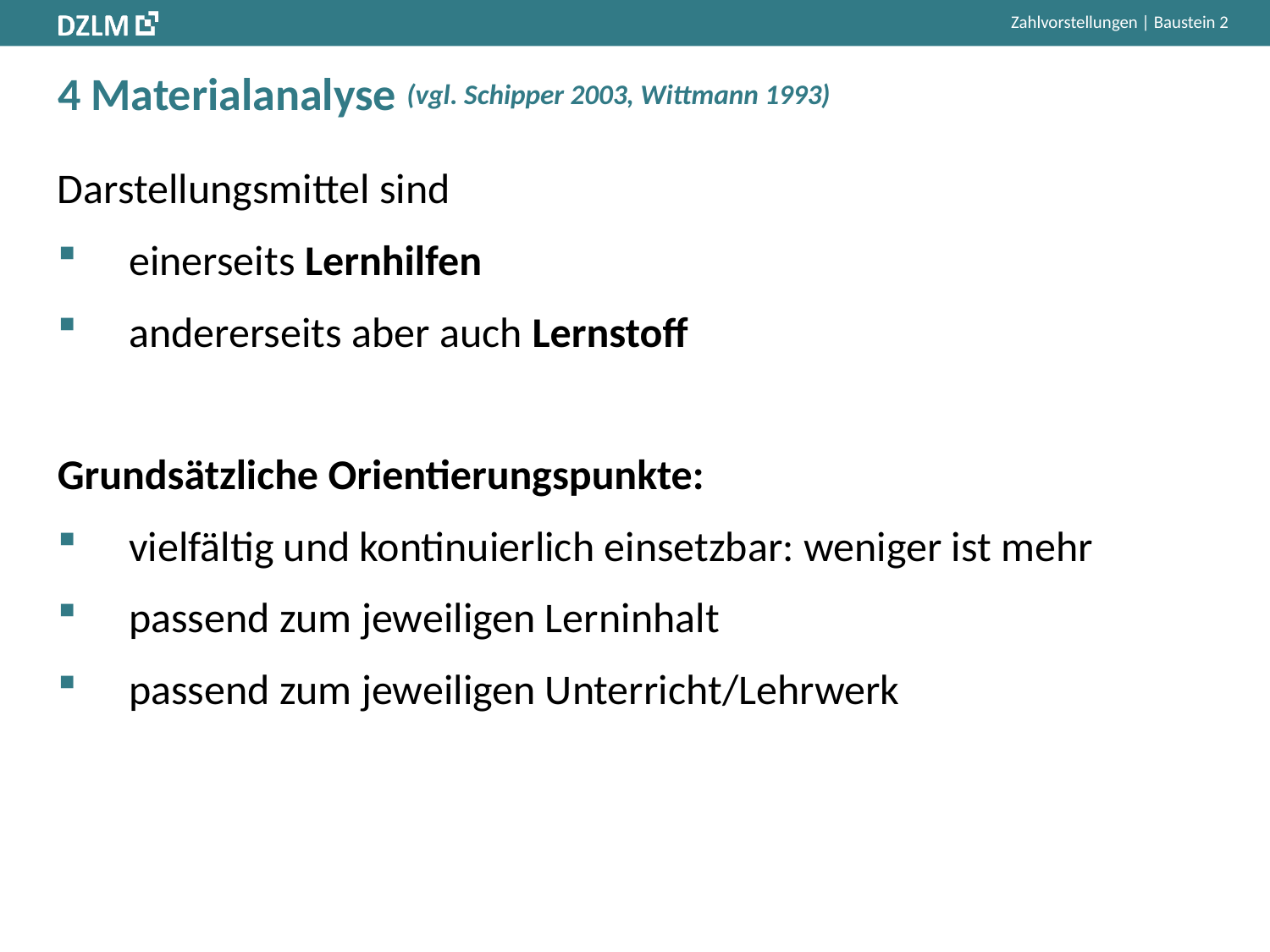

# 4 Materialanalyse
(vgl. Schipper 2003, Wittmann 1993)

Darstellungsmittel sind
einerseits Lernhilfen
andererseits aber auch Lernstoff

Grundsätzliche Orientierungspunkte:
vielfältig und kontinuierlich einsetzbar: weniger ist mehr
passend zum jeweiligen Lerninhalt
passend zum jeweiligen Unterricht/Lehrwerk